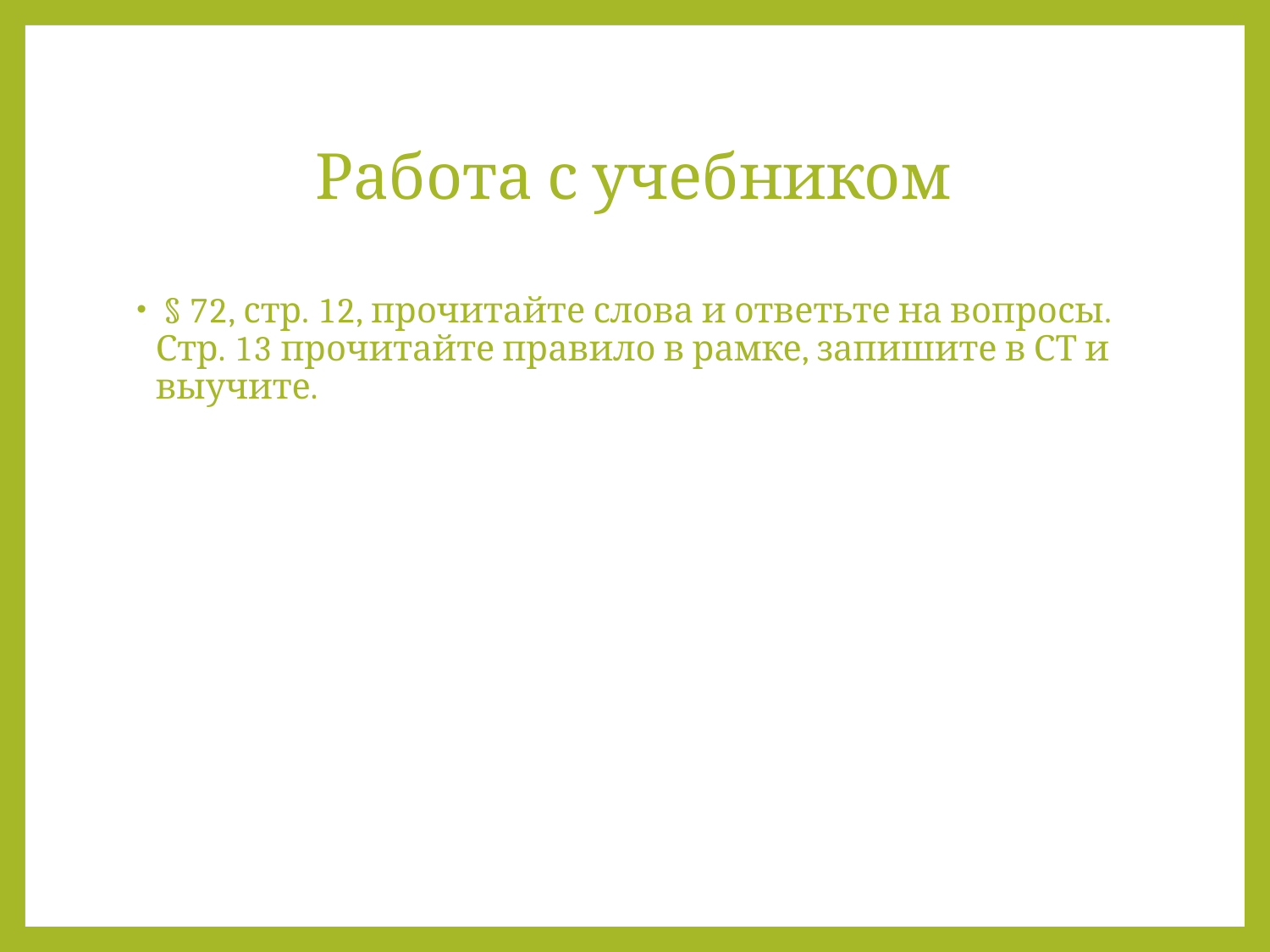

# Работа с учебником
 § 72, стр. 12, прочитайте слова и ответьте на вопросы. Стр. 13 прочитайте правило в рамке, запишите в СТ и выучите.